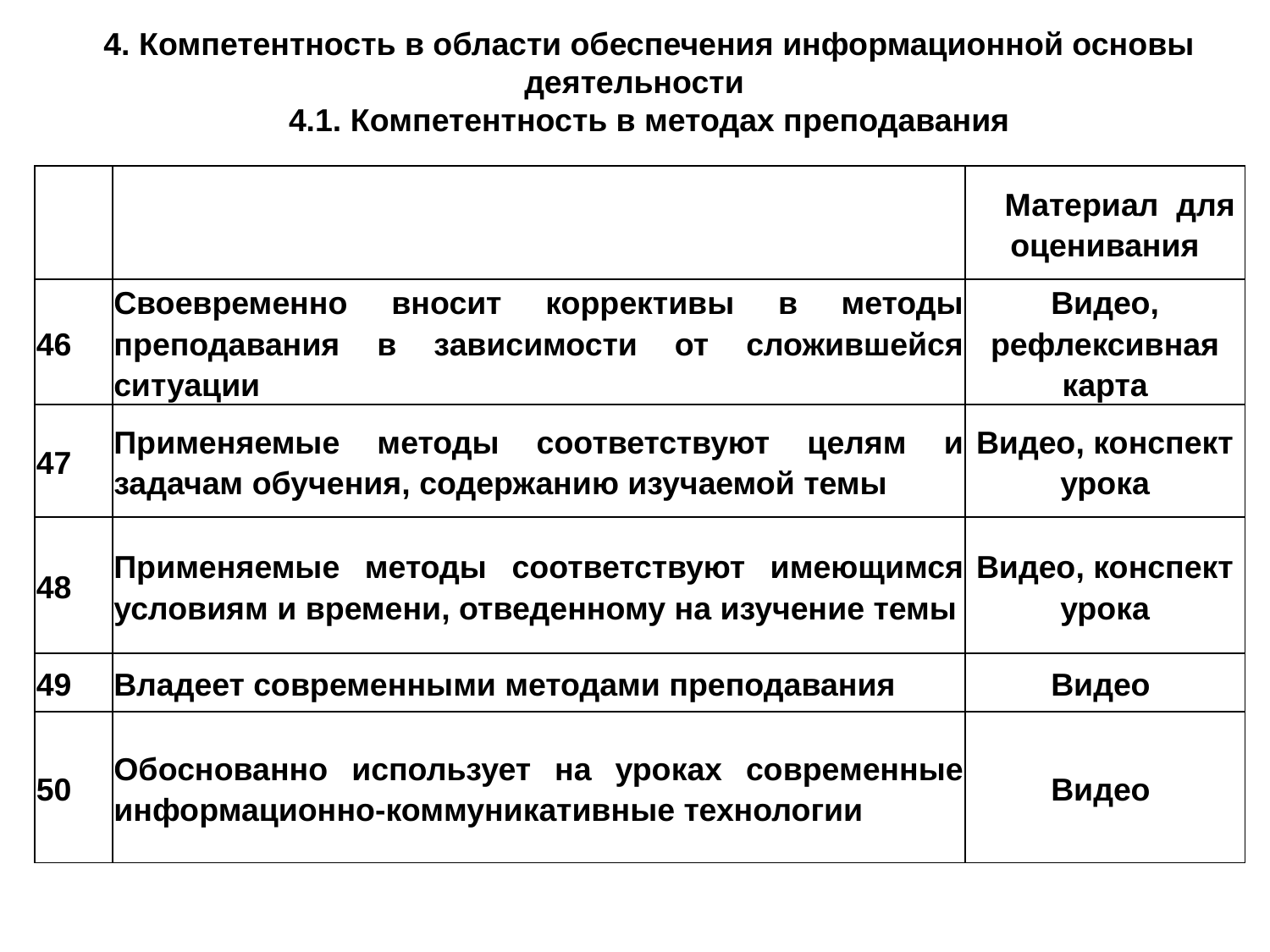

4. Компетентность в области обеспечения информационной основы деятельности
4.1. Компетентность в методах преподавания
|  |  | Материал для оценивания |
| --- | --- | --- |
| 46 | Своевременно вносит коррективы в методы преподавания в зависимости от сложившейся ситуации | Видео, рефлексивная карта |
| 47 | Применяемые методы соответствуют целям и задачам обучения, содержанию изучаемой темы | Видео, конспект урока |
| 48 | Применяемые методы соответствуют имеющимся условиям и времени, отведенному на изучение темы | Видео, конспект урока |
| 49 | Владеет современными методами преподавания | Видео |
| 50 | Обоснованно использует на уроках современные информационно-коммуникативные технологии | Видео |